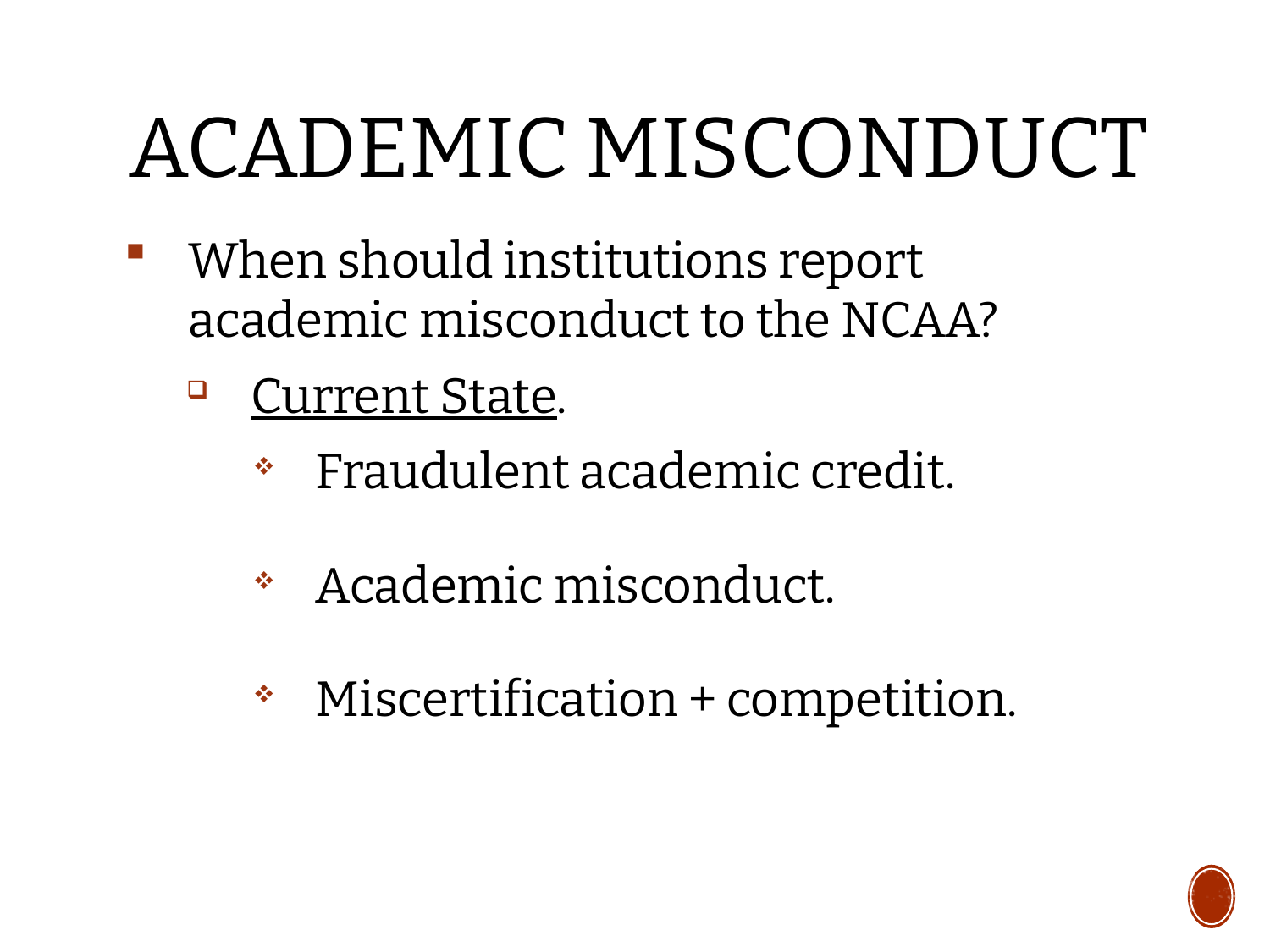

# Academic Misconduct
When should institutions report academic misconduct to the NCAA?

Current State.

Fraudulent academic credit.

Academic misconduct.

Miscertification + competition.